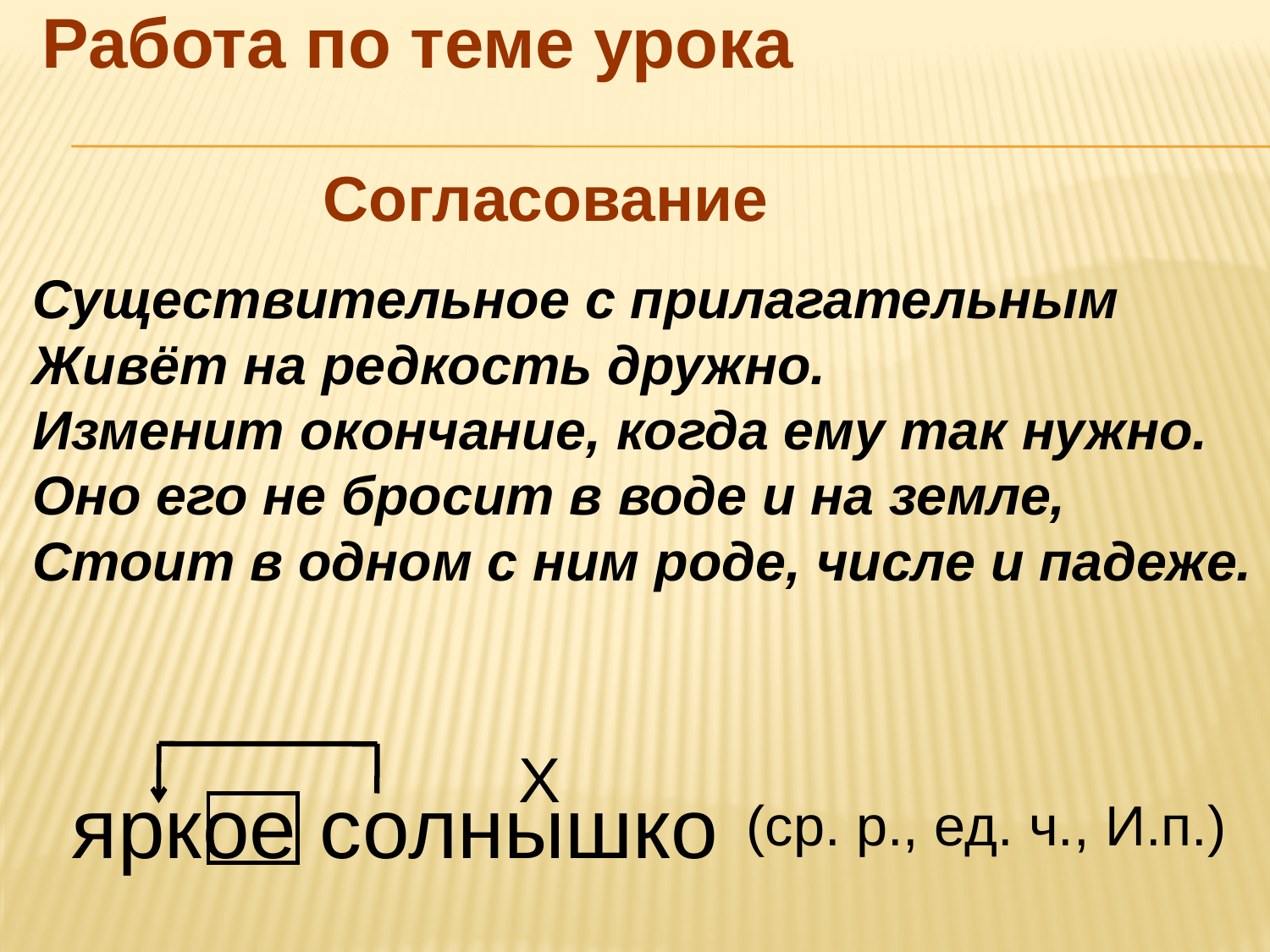

Работа по теме урока

Согласование
Существительное с прилагательным
Живёт на редкость дружно.
Изменит окончание, когда ему так нужно.
Оно его не бросит в воде и на земле,
Стоит в одном с ним роде, числе и падеже.
Х
яркое солнышко
(ср. р., ед. ч., И.п.)